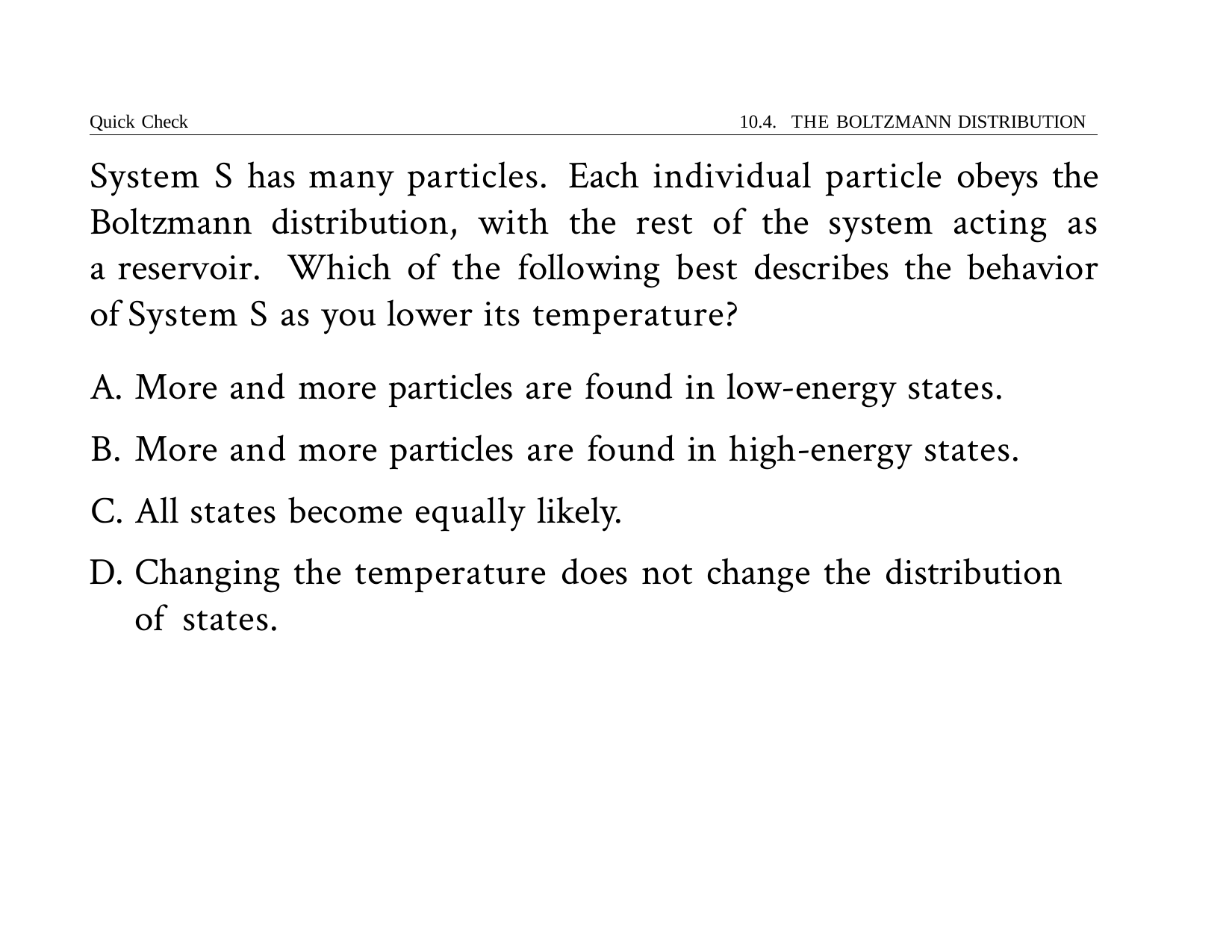

Quick Check	10.4.  THE BOLTZMANN DISTRIBUTION

# System S has many particles.  Each individual particle obeys the Boltzmann distribution, with the rest of the system acting as a reservoir.  Which of the following best describes the behavior of System S as you lower its temperature?
More and more particles are found in low-energy states.
More and more particles are found in high-energy states.
All states become equally likely.
Changing the temperature does not change the distribution of 	states.